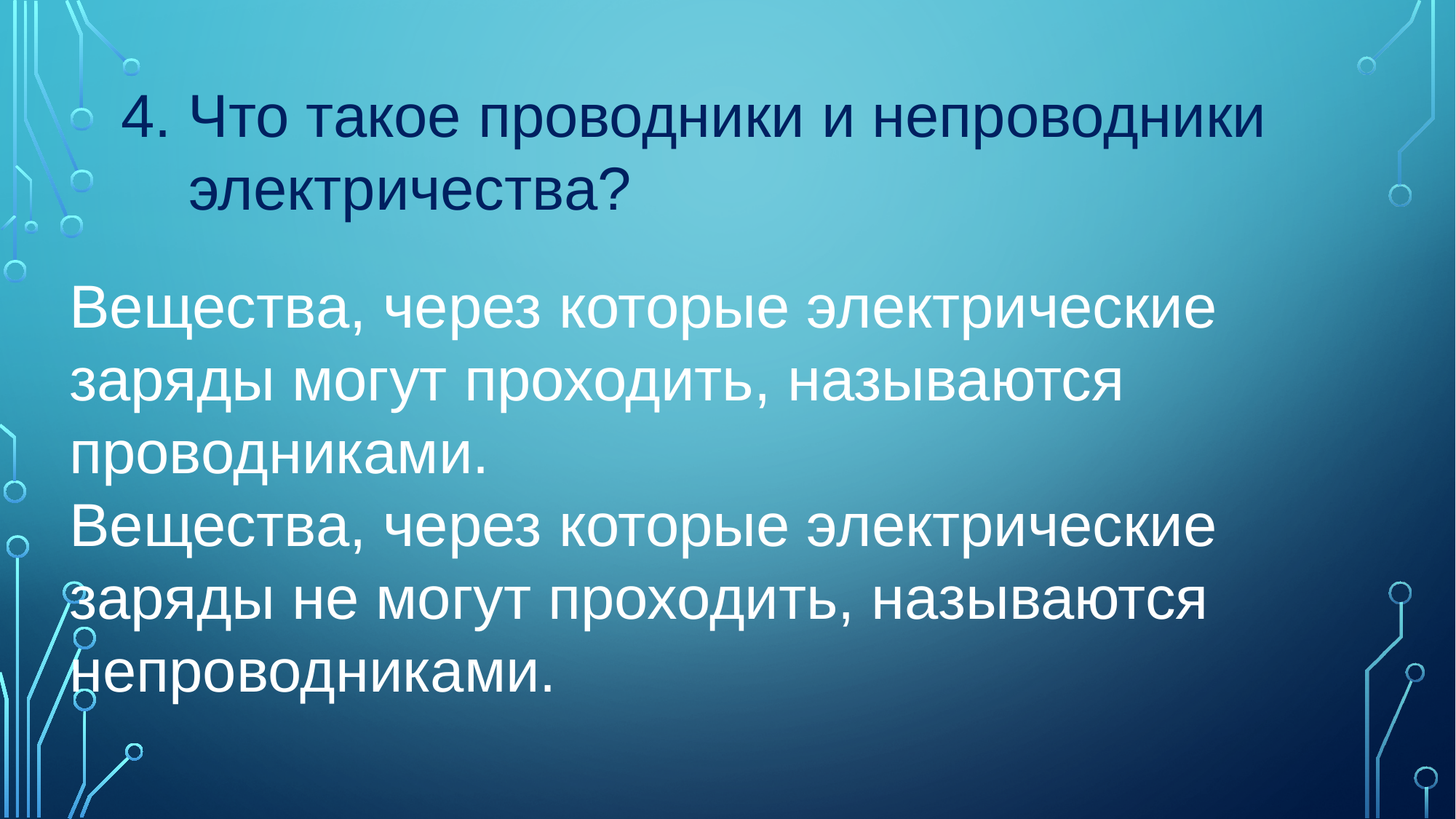

4. Что такое проводники и непроводники
    электричества?

Вещества, через которые электрические заряды могут проходить, называются проводниками.
Вещества, через которые электрические заряды не могут проходить, называются непроводниками.